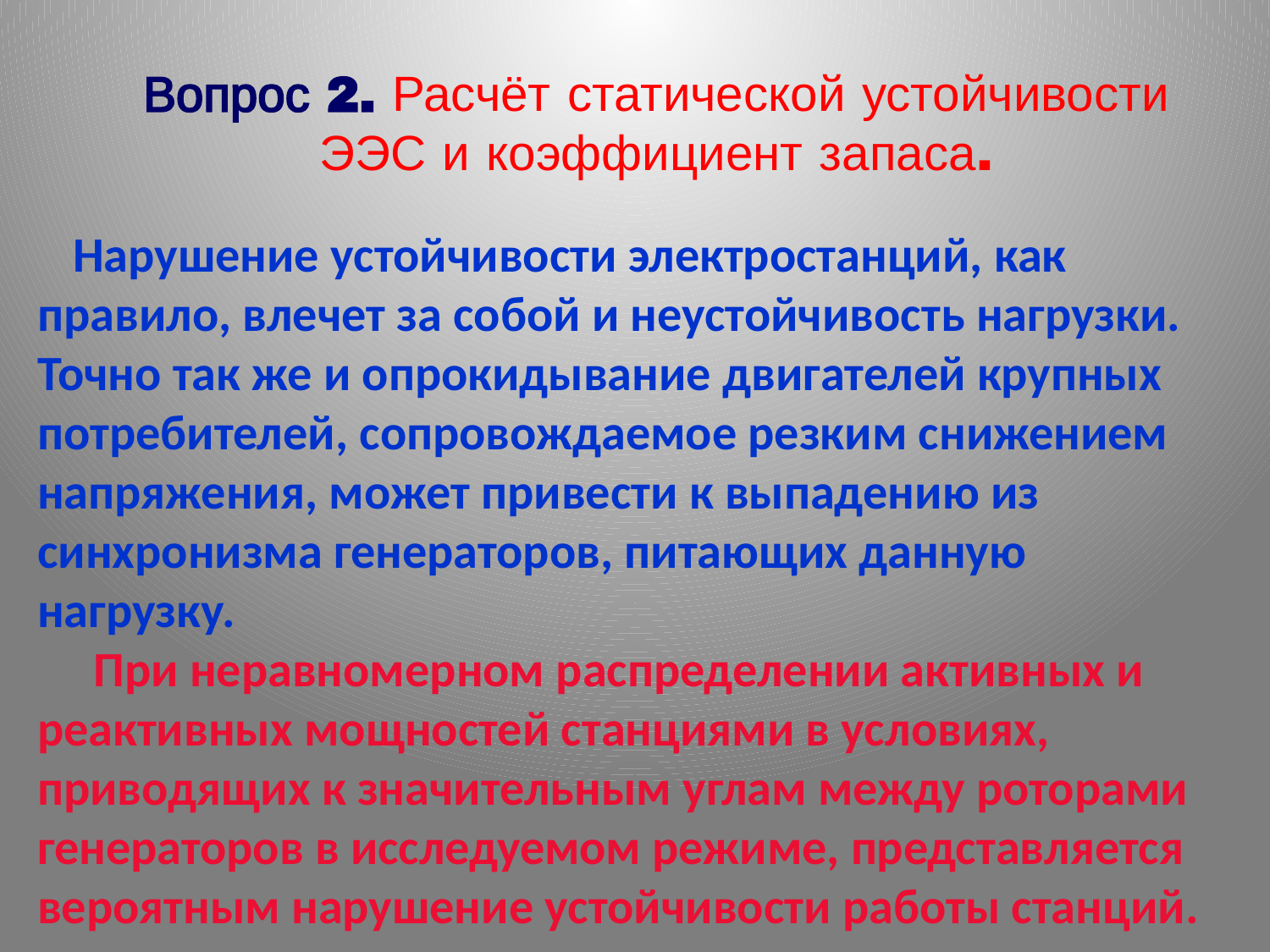

# Вопрос 2. Расчёт статической устойчивости ЭЭС и коэффициент запаса.
   Нарушение устойчивости электростанций, как правило, влечет за собой и неустойчивость нагрузки. Точно так же и опрокидывание двигателей крупных потребителей, сопровождаемое резким снижением напряжения, может привести к выпадению из синхронизма генераторов, питающих данную нагрузку.
     При неравномерном распределении активных и реактивных мощностей станциями в условиях, приводящих к значительным углам между роторами генераторов в исследуемом режиме, представляется вероятным нарушение устойчивости работы станций.